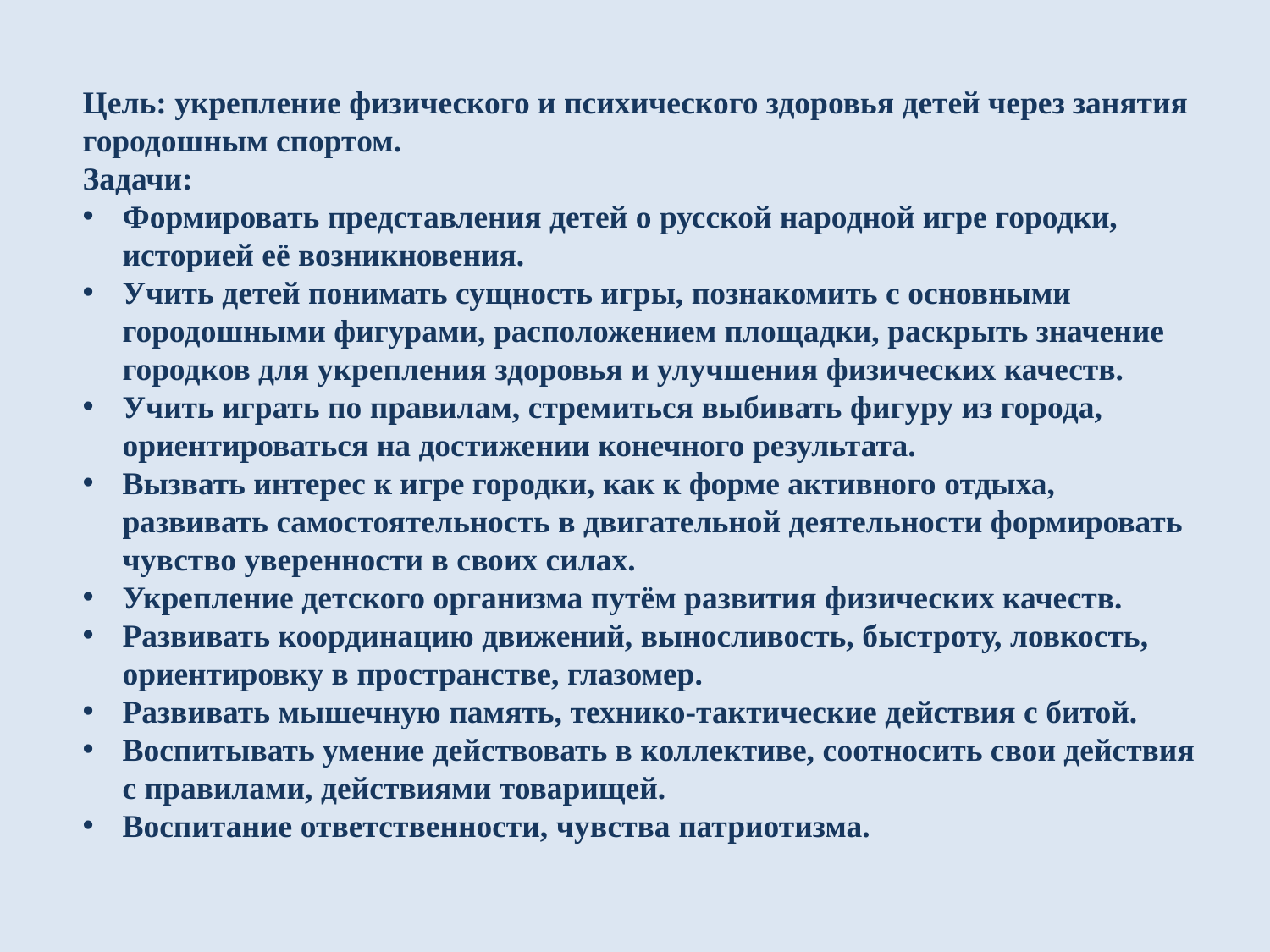

Цель: укрепление физического и психического здоровья детей через занятия городошным спортом.
Задачи:
Формировать представления детей о русской народной игре городки, историей её возникновения.
Учить детей понимать сущность игры, познакомить с основными городошными фигурами, расположением площадки, раскрыть значение городков для укрепления здоровья и улучшения физических качеств.
Учить играть по правилам, стремиться выбивать фигуру из города, ориентироваться на достижении конечного результата.
Вызвать интерес к игре городки, как к форме активного отдыха, развивать самостоятельность в двигательной деятельности формировать чувство уверенности в своих силах.
Укрепление детского организма путём развития физических качеств.
Развивать координацию движений, выносливость, быстроту, ловкость, ориентировку в пространстве, глазомер.
Развивать мышечную память, технико-тактические действия с битой.
Воспитывать умение действовать в коллективе, соотносить свои действия с правилами, действиями товарищей.
Воспитание ответственности, чувства патриотизма.